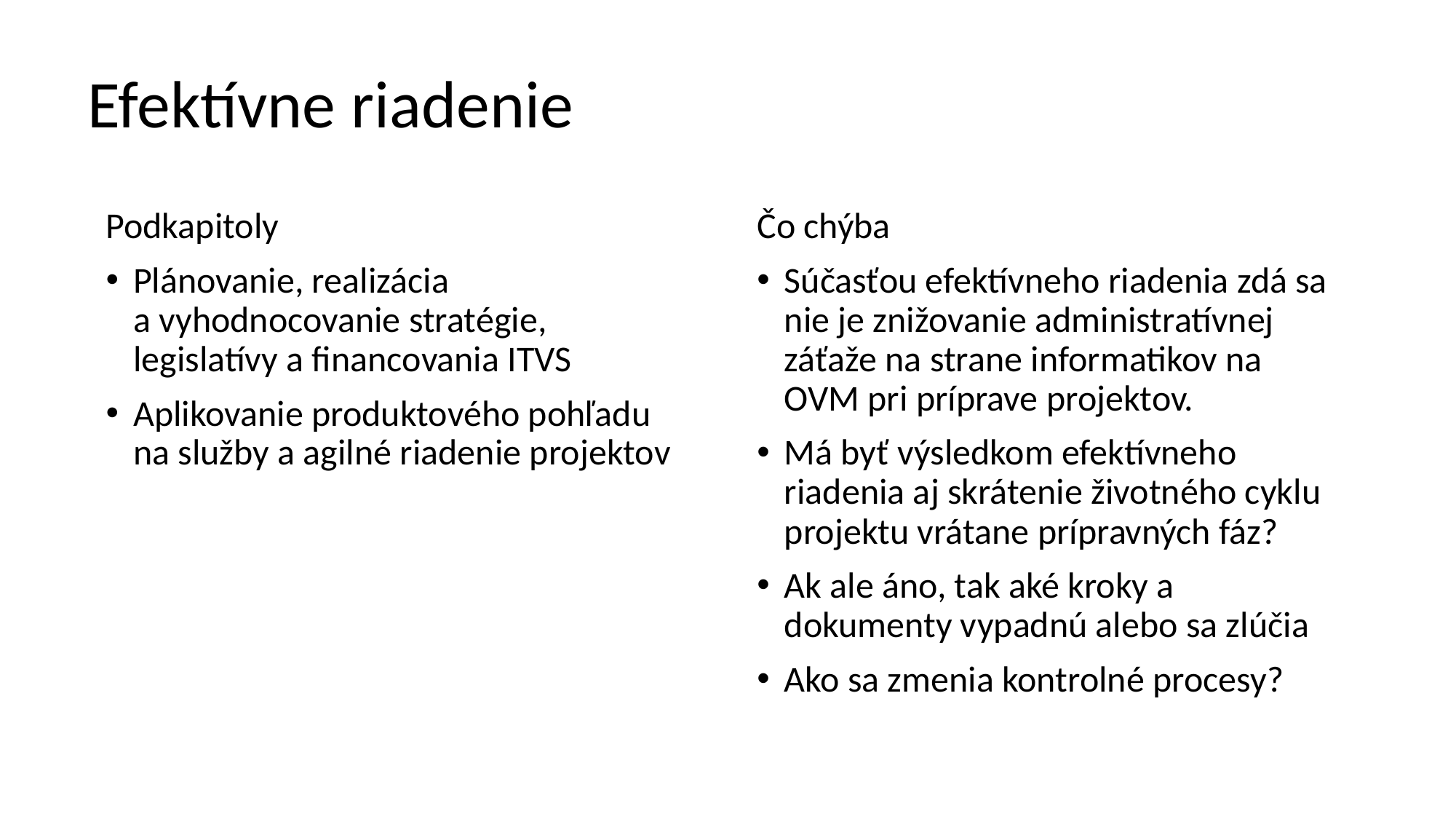

# Efektívne riadenie
Podkapitoly
Plánovanie, realizácia a vyhodnocovanie stratégie, legislatívy a financovania ITVS
Aplikovanie produktového pohľadu na služby a agilné riadenie projektov
Čo chýba
Súčasťou efektívneho riadenia zdá sa nie je znižovanie administratívnej záťaže na strane informatikov na OVM pri príprave projektov.
Má byť výsledkom efektívneho riadenia aj skrátenie životného cyklu projektu vrátane prípravných fáz?
Ak ale áno, tak aké kroky a dokumenty vypadnú alebo sa zlúčia
Ako sa zmenia kontrolné procesy?